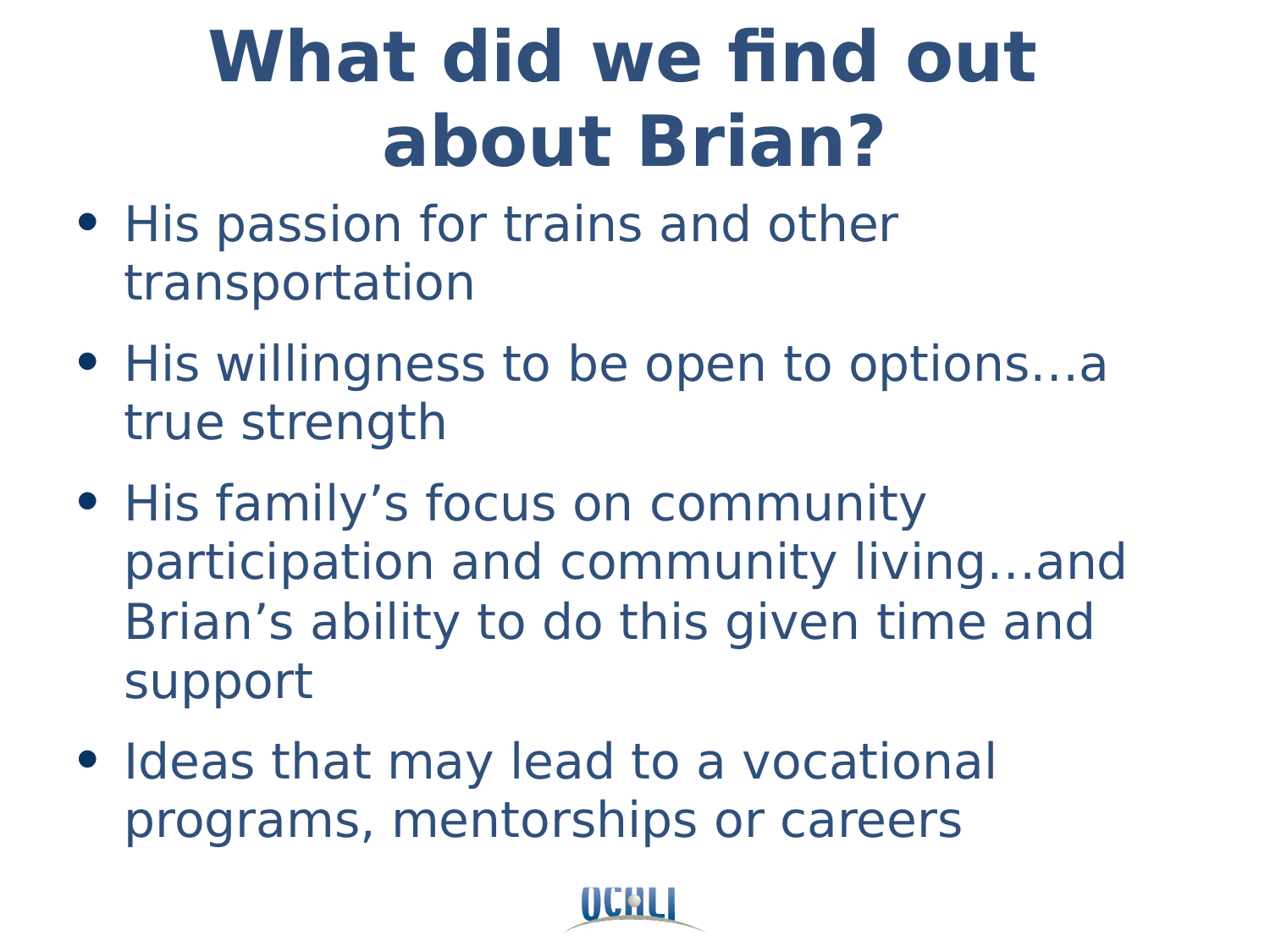

# What did we find out about Brian?
His passion for trains and other transportation
His willingness to be open to options…a true strength
His family’s focus on community participation and community living…and Brian’s ability to do this given time and support
Ideas that may lead to a vocational programs, mentorships or careers